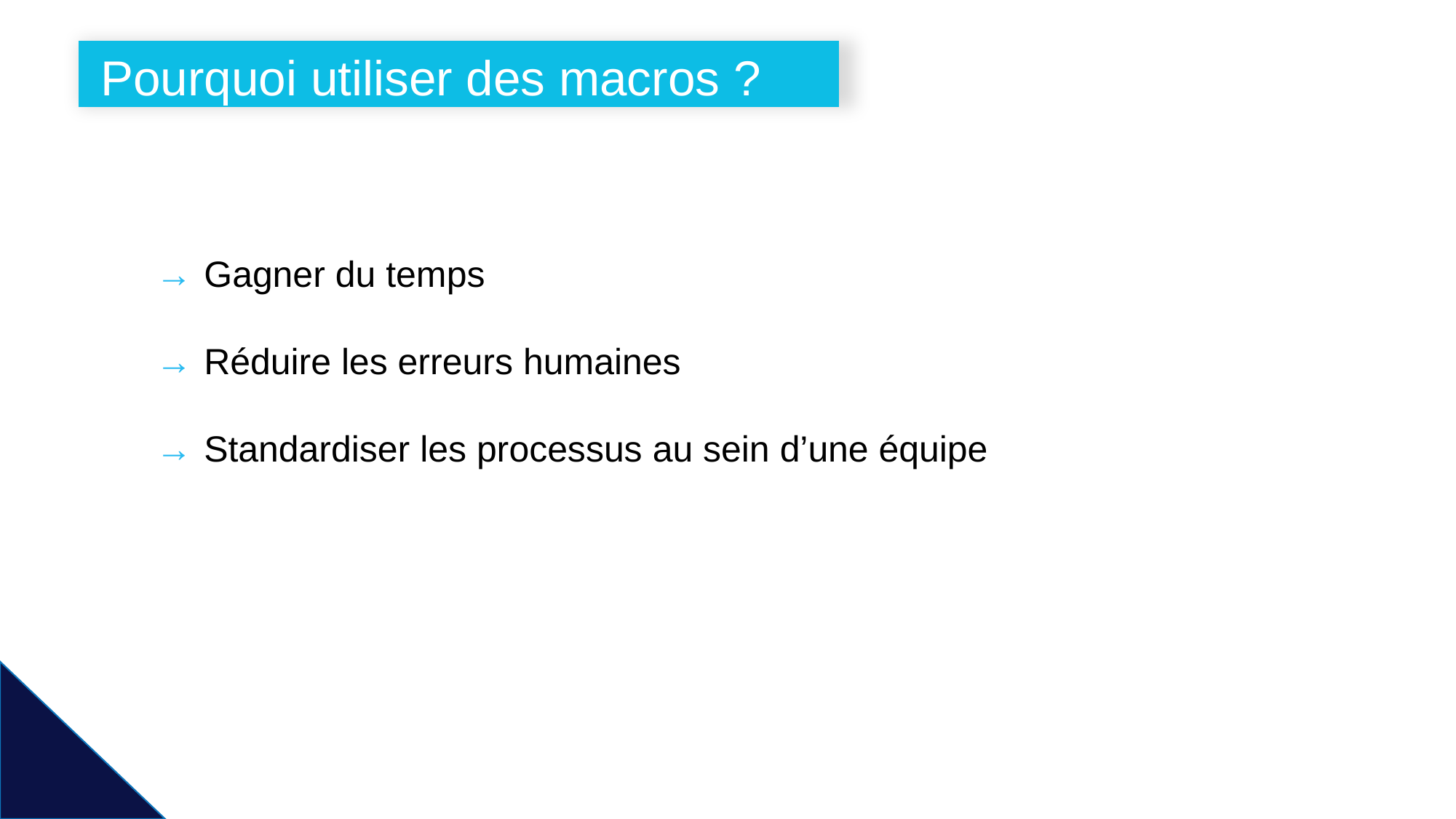

# Pourquoi utiliser des macros ?
→ Gagner du temps
→ Réduire les erreurs humaines
→ Standardiser les processus au sein d’une équipe